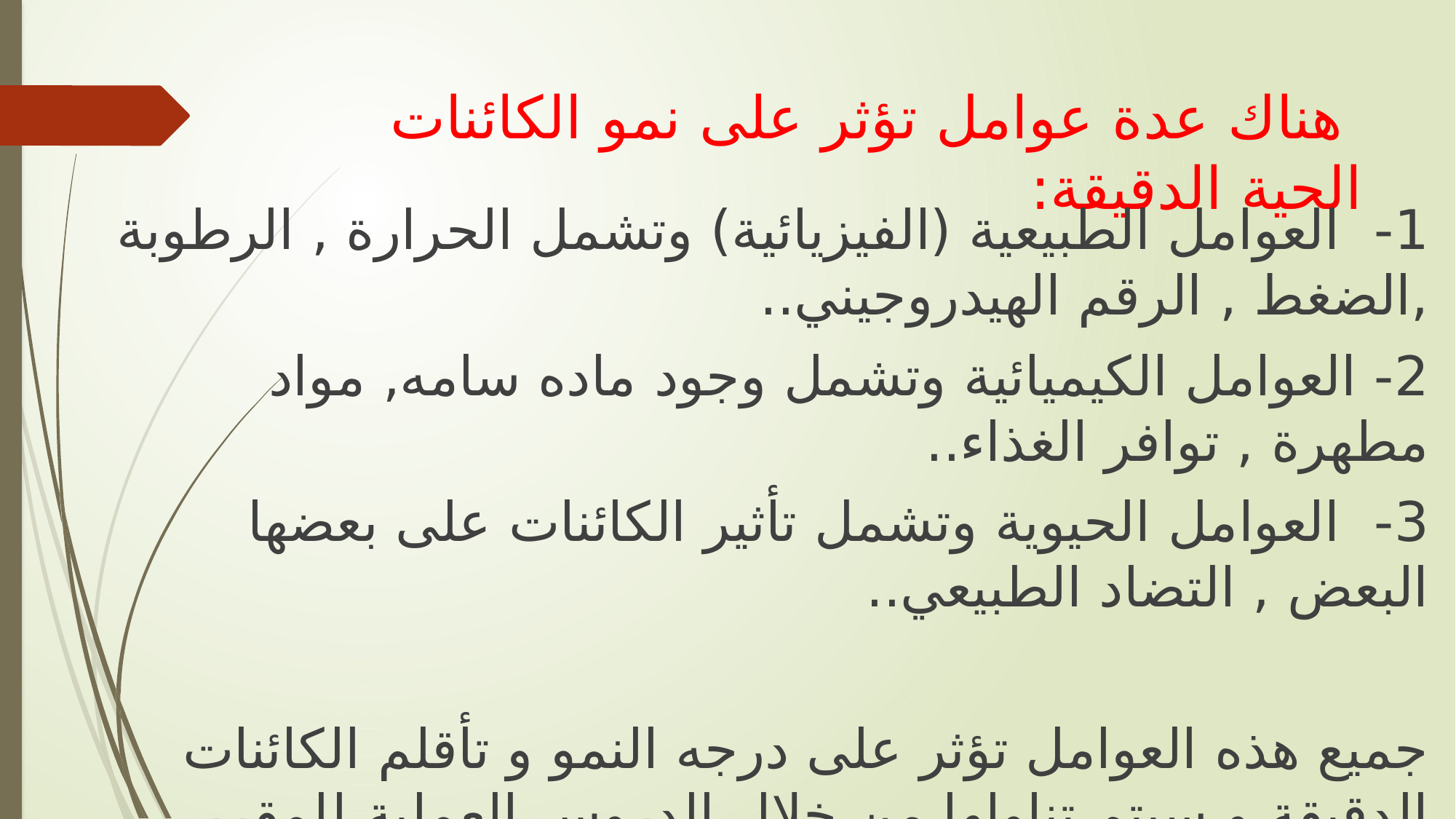

# هناك عدة عوامل تؤثر على نمو الكائنات الحية الدقيقة:
1-  العوامل الطبيعية (الفيزيائية) وتشمل الحرارة , الرطوبة ,الضغط , الرقم الهيدروجيني..
2- العوامل الكيميائية وتشمل وجود ماده سامه, مواد مطهرة , توافر الغذاء..
3-  العوامل الحيوية وتشمل تأثير الكائنات على بعضها البعض , التضاد الطبيعي..

جميع هذه العوامل تؤثر على درجه النمو و تأقلم الكائنات الدقيقة و سيتم تناولها من خلال الدروس العملية للمقرر بالتفصيل و نتمكن من التحكم في معدل نمو هذه الكائنات الدقيقة اما بالزيادة او بالنقص حسب الاحتياج من هذه الكائنات.